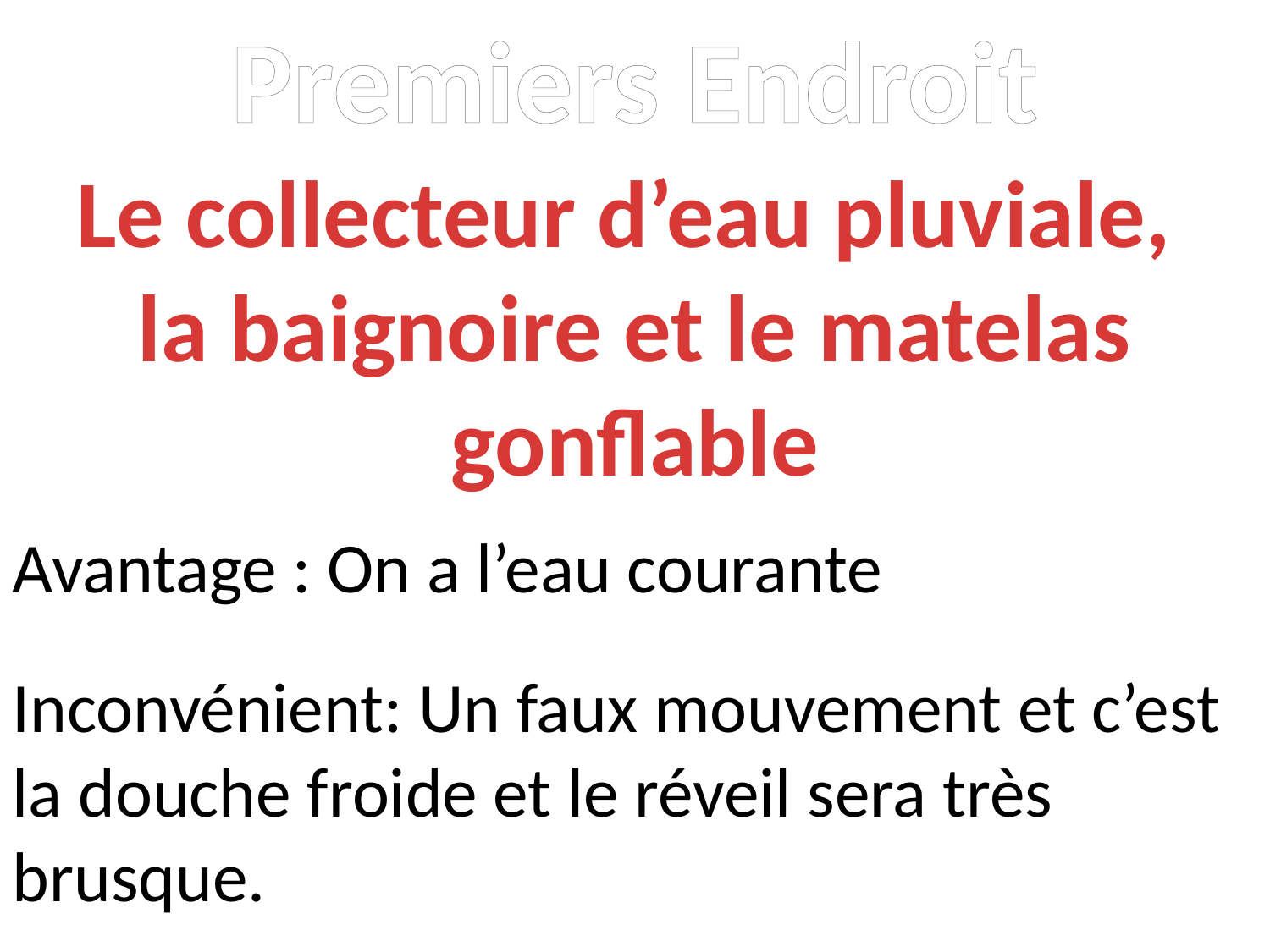

Premiers Endroit
Le collecteur d’eau pluviale,
la baignoire et le matelas gonflable
Avantage : On a l’eau courante
Inconvénient: Un faux mouvement et c’est la douche froide et le réveil sera très brusque.